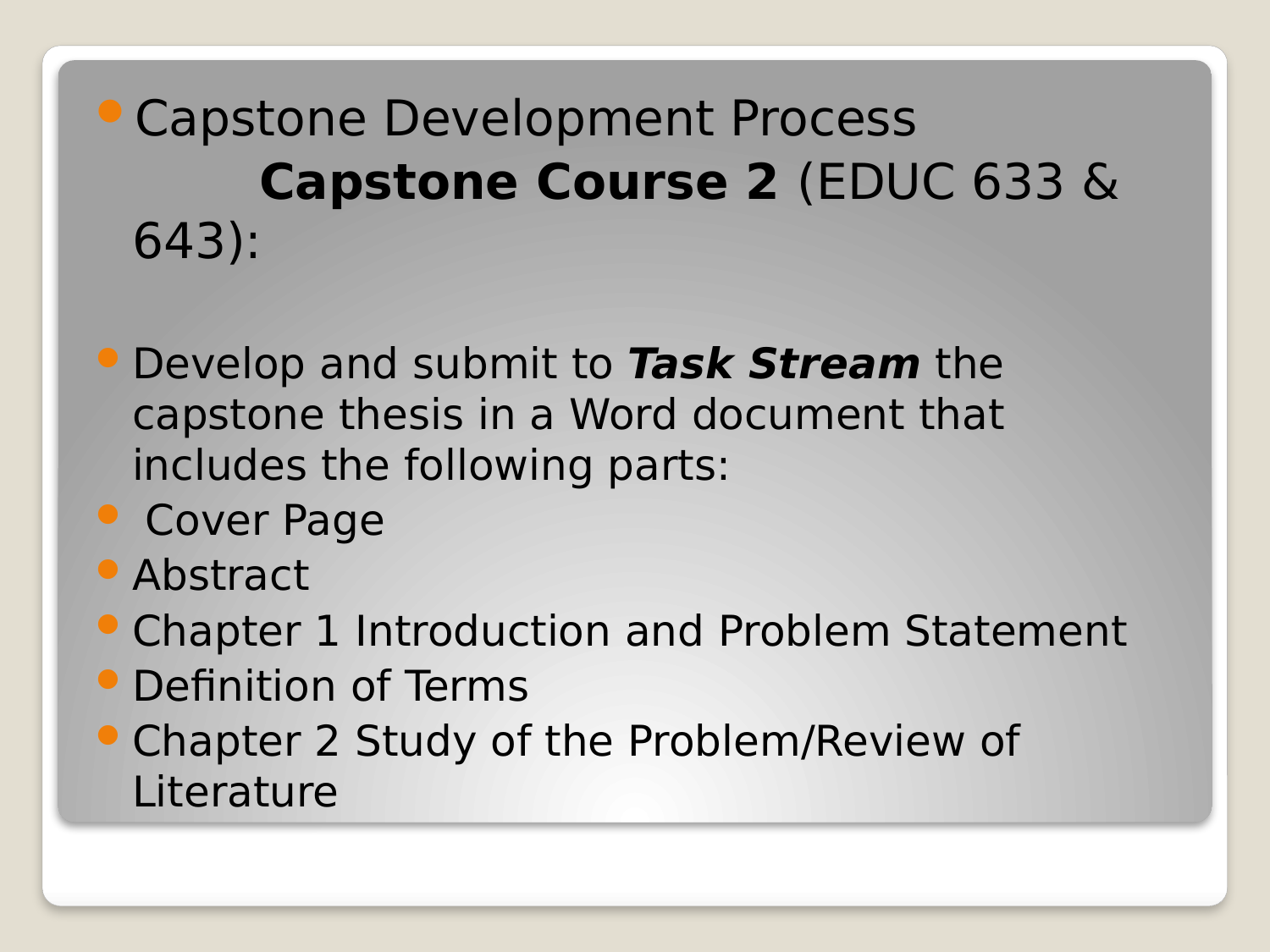

Capstone Development Process
		Capstone Course 2 (EDUC 633 & 643):

Develop and submit to Task Stream the capstone thesis in a Word document that includes the following parts:
 Cover Page
Abstract
Chapter 1 Introduction and Problem Statement
Definition of Terms
Chapter 2 Study of the Problem/Review of Literature

#